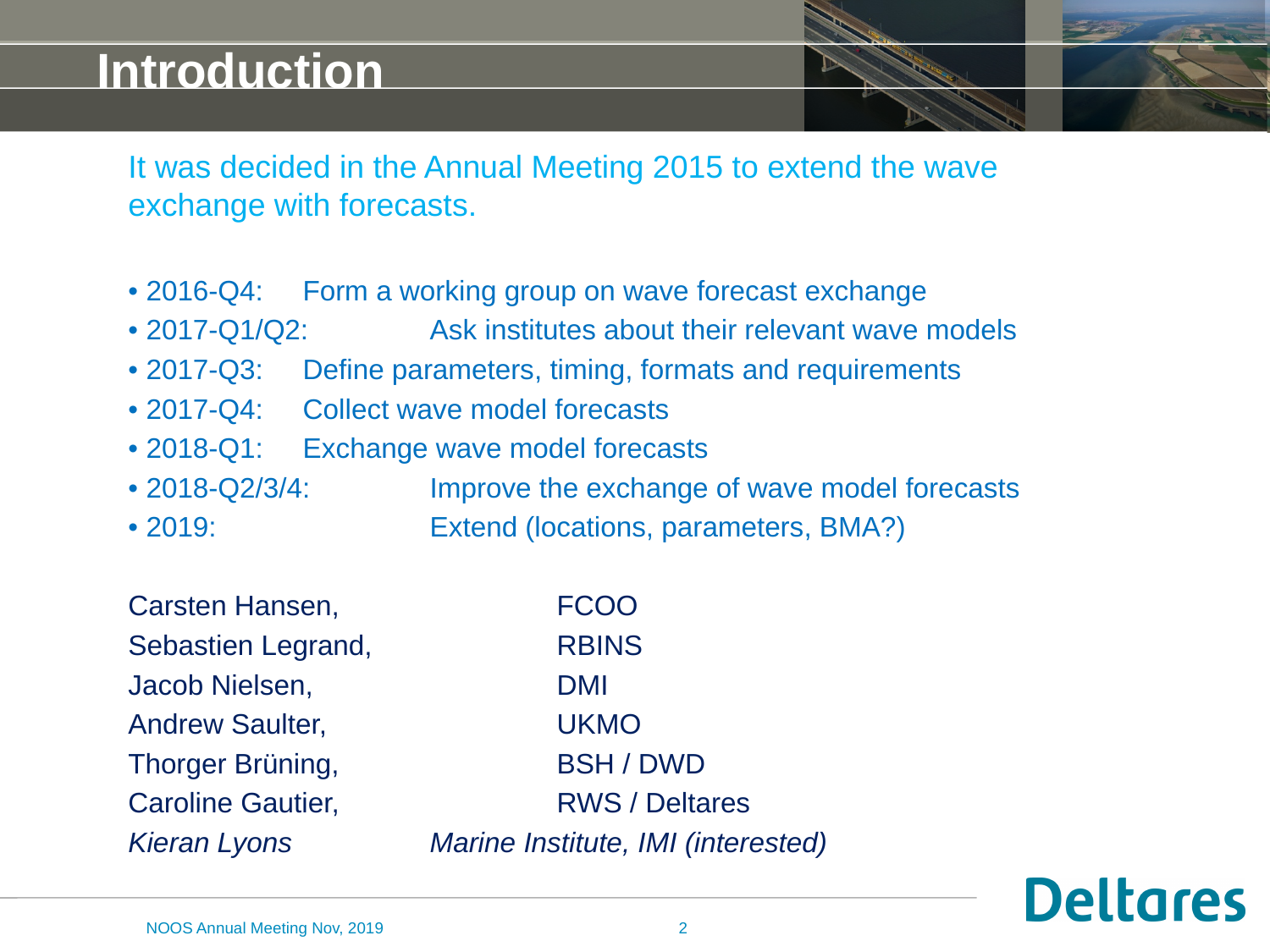

# Introduction
It was decided in the Annual Meeting 2015 to extend the wave exchange with forecasts.

• 2016-Q4: 	Form a working group on wave forecast exchange
• 2017-Q1/Q2: 	Ask institutes about their relevant wave models
• 2017-Q3: 	Define parameters, timing, formats and requirements
• 2017-Q4: 	Collect wave model forecasts
• 2018-Q1: 	Exchange wave model forecasts
• 2018-Q2/3/4: 	Improve the exchange of wave model forecasts
• 2019: 		Extend (locations, parameters, BMA?)

Carsten Hansen, 		FCOO
Sebastien Legrand, 		RBINS
Jacob Nielsen, 		DMI
Andrew Saulter, 		UKMO
Thorger Brüning,		BSH / DWD
Caroline Gautier,		RWS / Deltares
Kieran Lyons		Marine Institute, IMI (interested)

NOOS Annual Meeting Nov, 2019
2